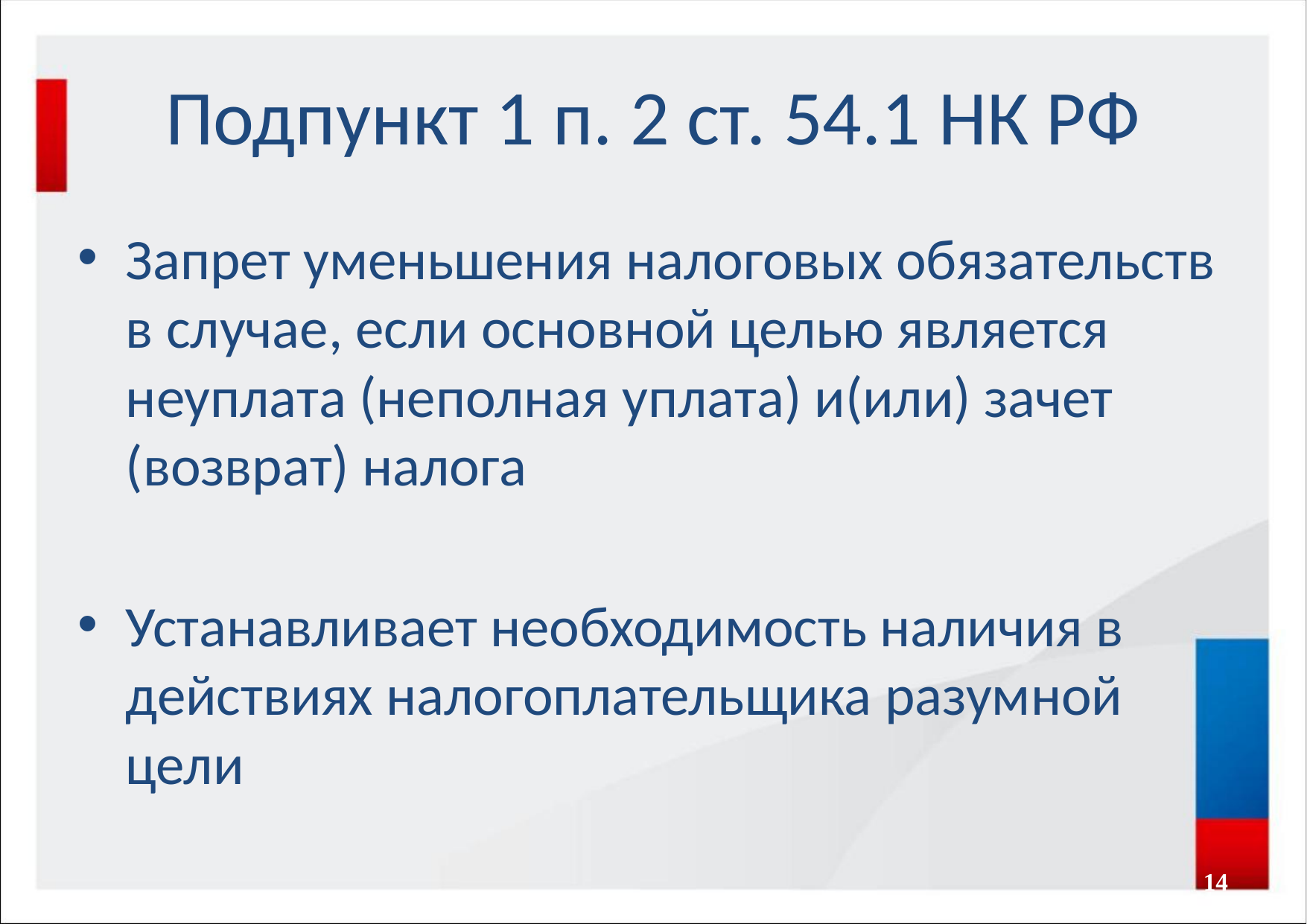

# Подпункт 1 п. 2 ст. 54.1 НК РФ
Запрет уменьшения налоговых обязательств в случае, если основной целью является неуплата (неполная уплата) и(или) зачет (возврат) налога

Устанавливает необходимость наличия в действиях налогоплательщика разумной цели

14